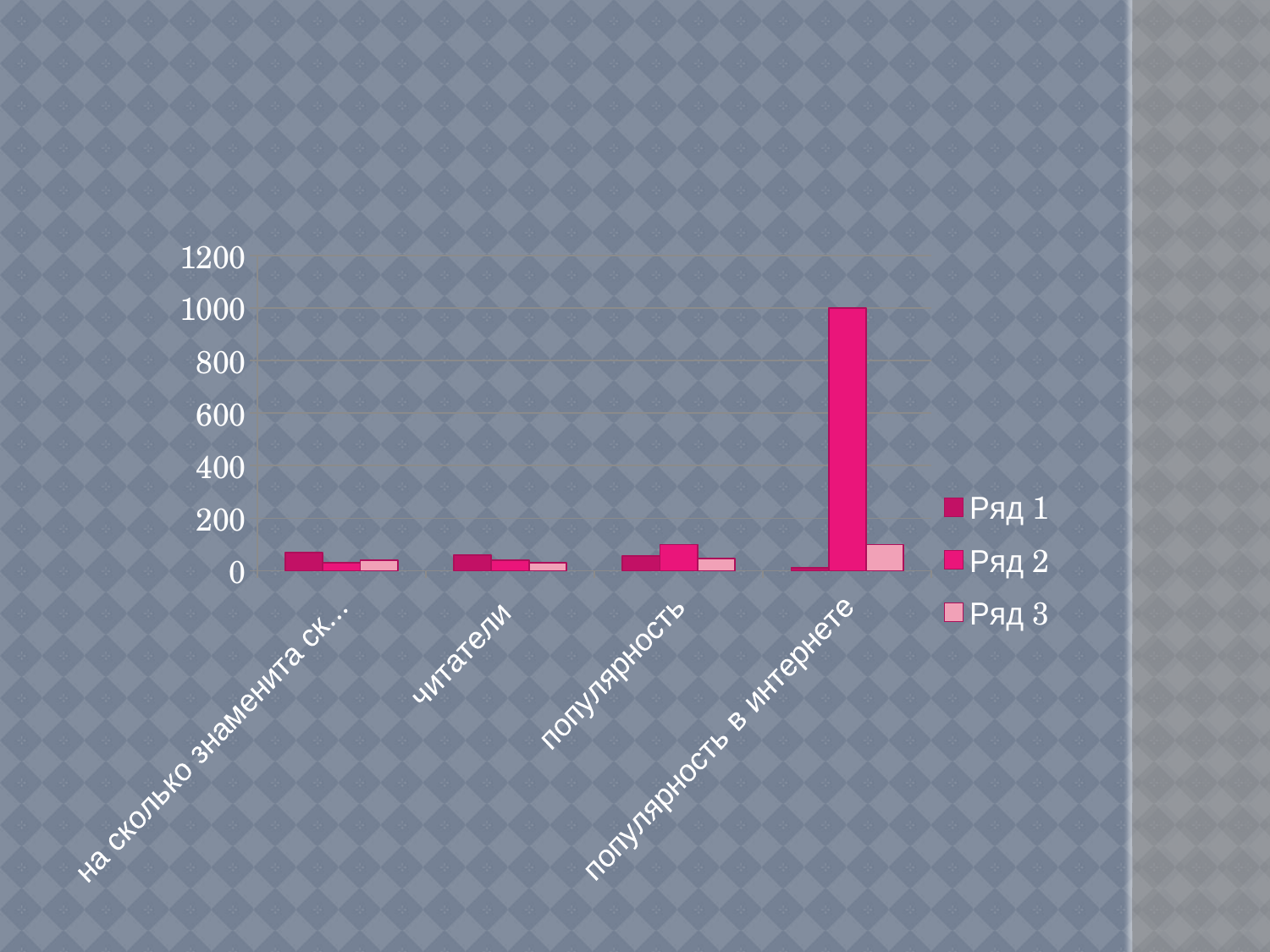

#

### Chart

| Category | Ряд 1 | Ряд 2 | Ряд 3 |
|---|---|---|---|
| на сколько знаменита сказка | 70.3 | 30.0 | 40.6 |
| читатели  | 60.5 | 40.6 | 30.0 |
| популярность | 55.4 | 100.0 | 45.66000000000001 |
| популярность в интернете | 10.0 | 1000.0 | 100.0 |